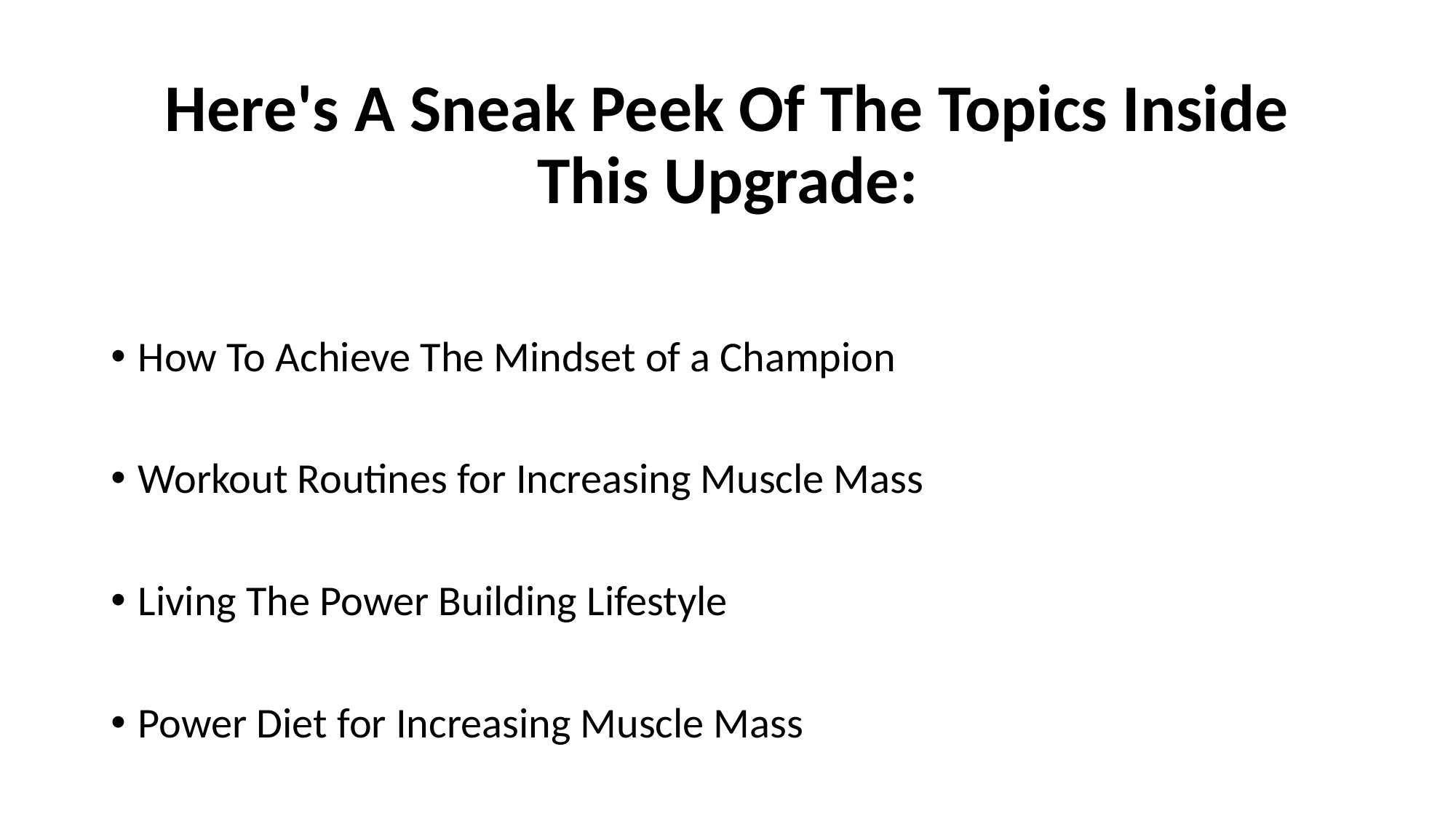

# Here's A Sneak Peek Of The Topics Inside This Upgrade:
How To Achieve The Mindset of a Champion

Workout Routines for Increasing Muscle Mass

Living The Power Building Lifestyle

Power Diet for Increasing Muscle Mass